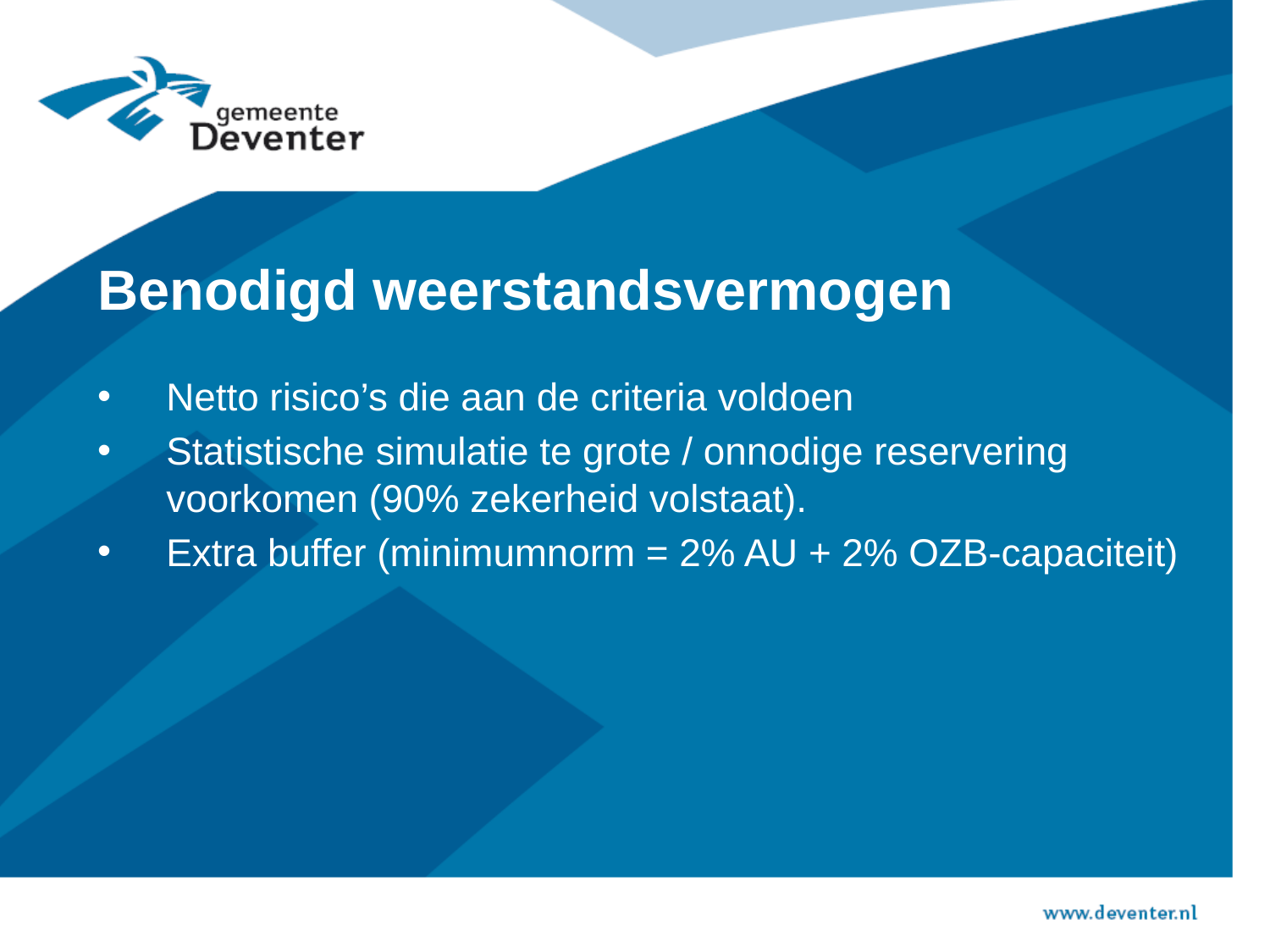

# Benodigd weerstandsvermogen
Netto risico’s die aan de criteria voldoen
Statistische simulatie te grote / onnodige reservering voorkomen (90% zekerheid volstaat).
Extra buffer (minimumnorm = 2% AU + 2% OZB-capaciteit)